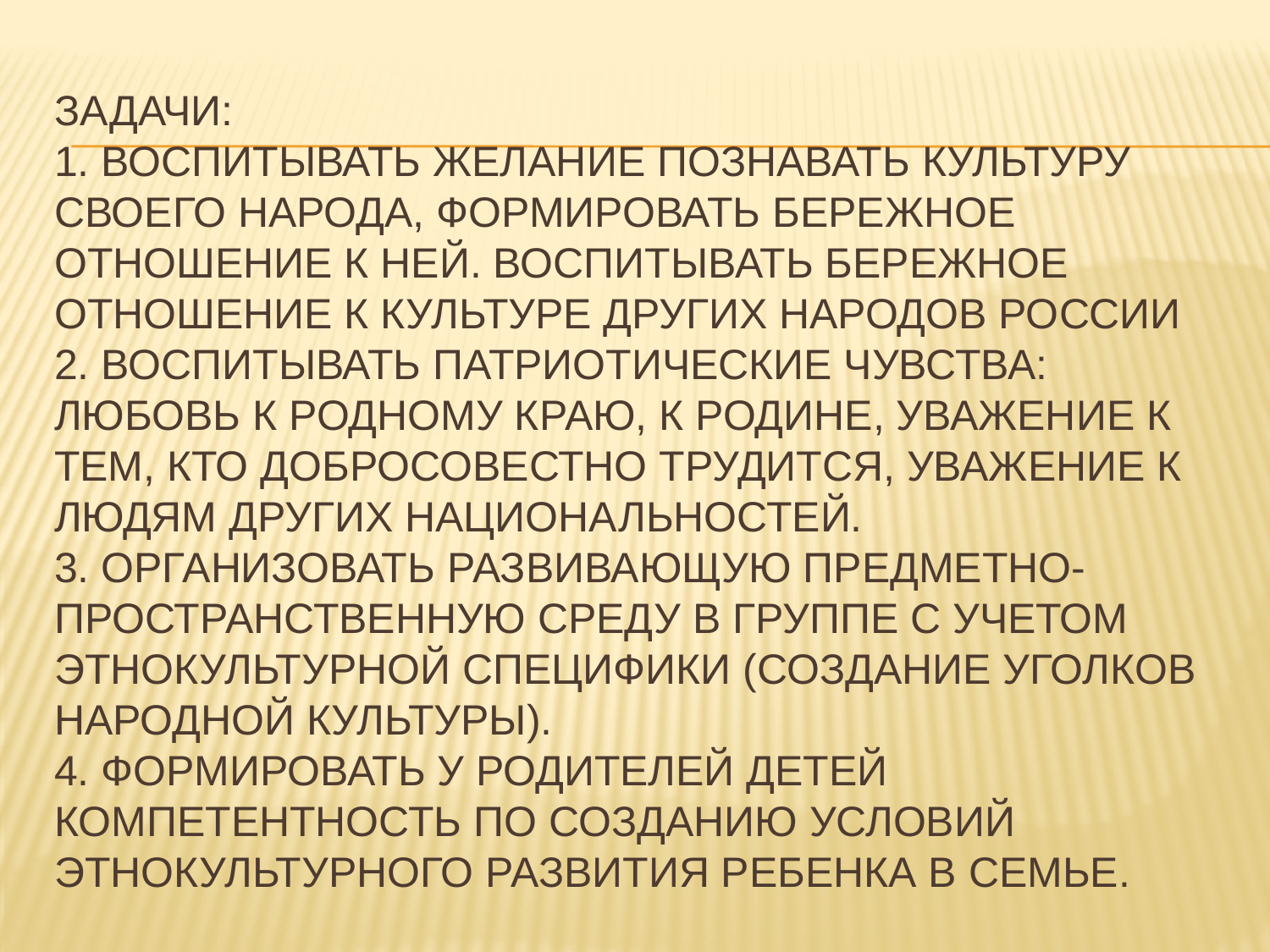

# Задачи: 1. Воспитывать желание познавать культуру своего народа, формировать бережное отношение к ней. Воспитывать бережное отношение к культуре других народов России 2. Воспитывать патриотические чувства: любовь к родному краю, к Родине, уважение к тем, кто добросовестно трудится, уважение к людям других национальностей. 3. Организовать развивающую предметно-пространственную среду в группе с учетом этнокультурной специфики (создание уголков народной культуры). 4. Формировать у родителей детей компетентность по созданию условий этнокультурного развития ребенка в семье.